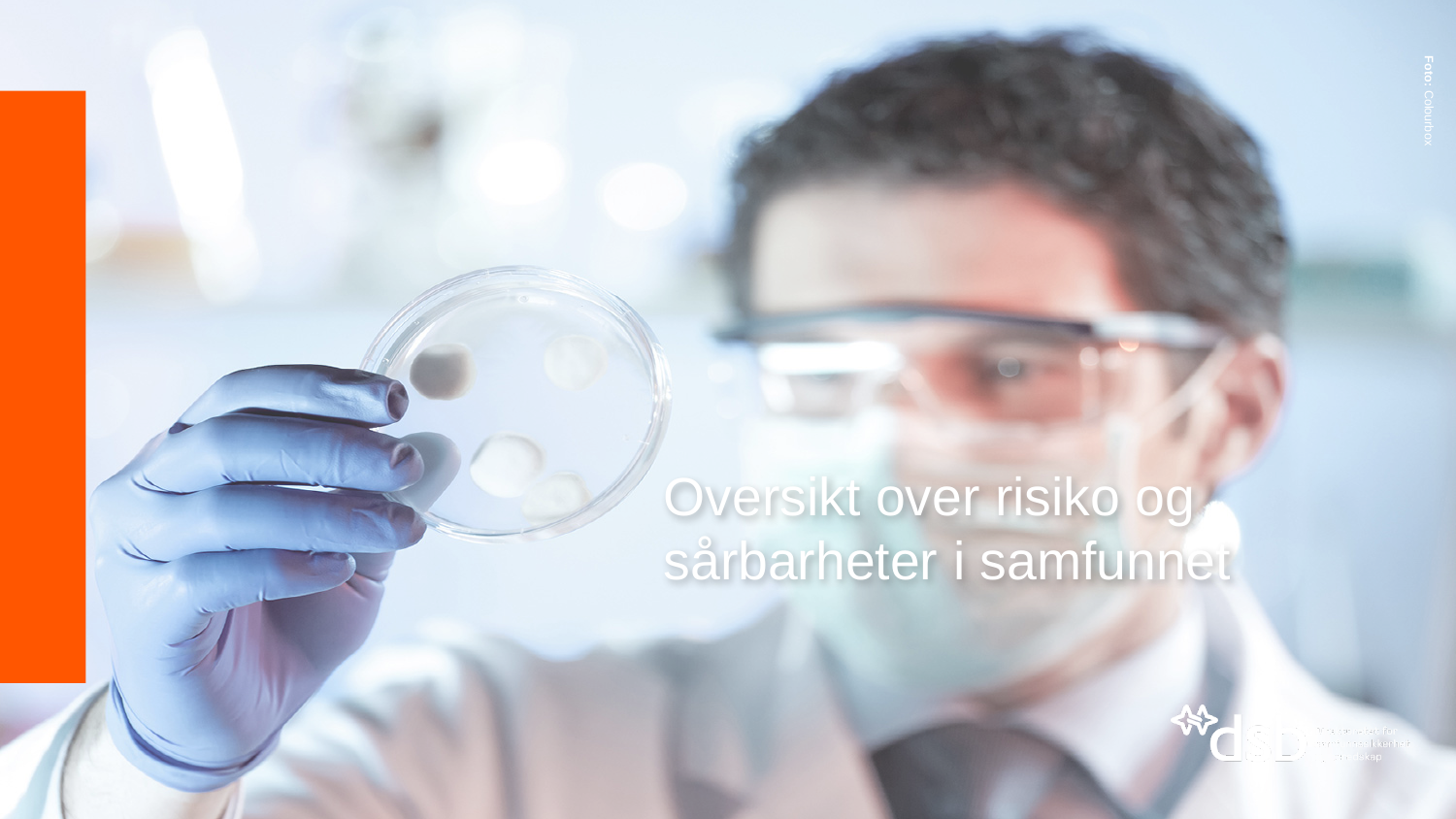

Foto: Colourbox
# Oversikt over risiko og sårbarheter i samfunnet